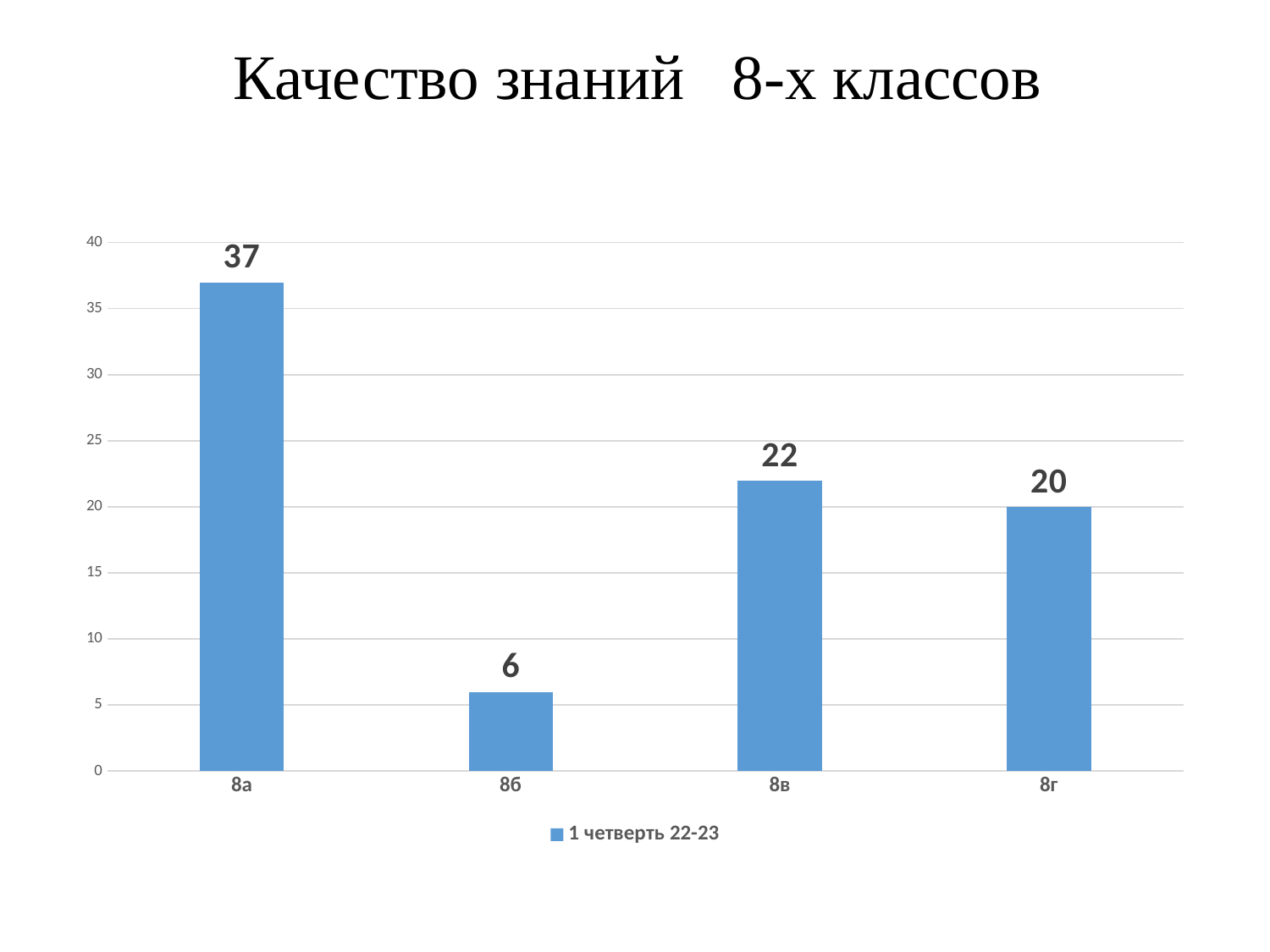

# Качество знаний   8-х классов

### Chart

| Category | 1 четверть 22-23 |
|---|---|
| 8а | 37.0 |
| 8б | 6.0 |
| 8в | 22.0 |
| 8г | 20.0 |